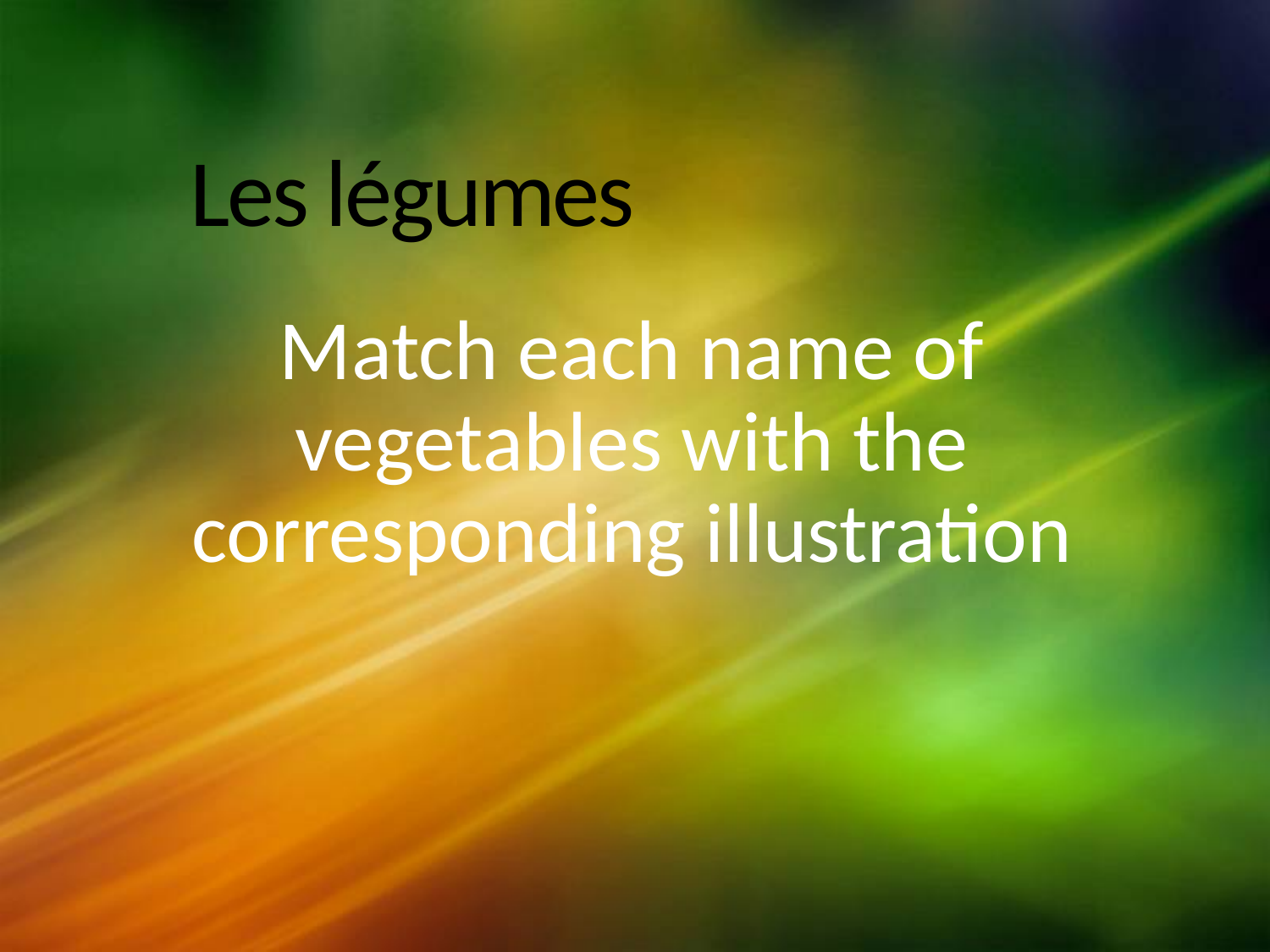

# Les légumes
Match each name of vegetables with the corresponding illustration